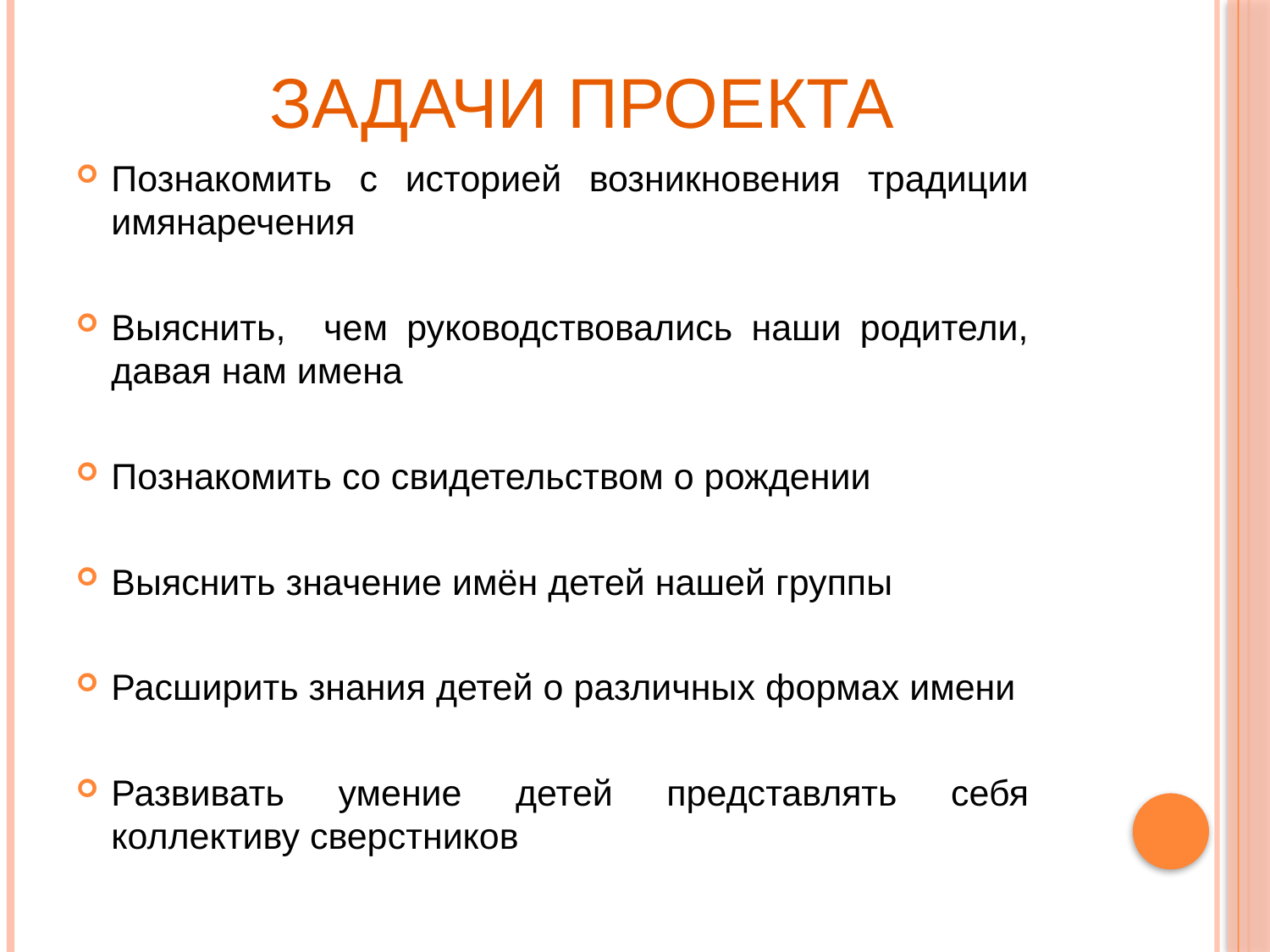

# Задачи проекта
Познакомить с историей возникновения традиции имянаречения

Выяснить,  чем руководствовались наши родители, давая нам имена

Познакомить со свидетельством о рождении

Выяснить значение имён детей нашей группы

Расширить знания детей о различных формах имени

Развивать умение детей представлять себя коллективу сверстников